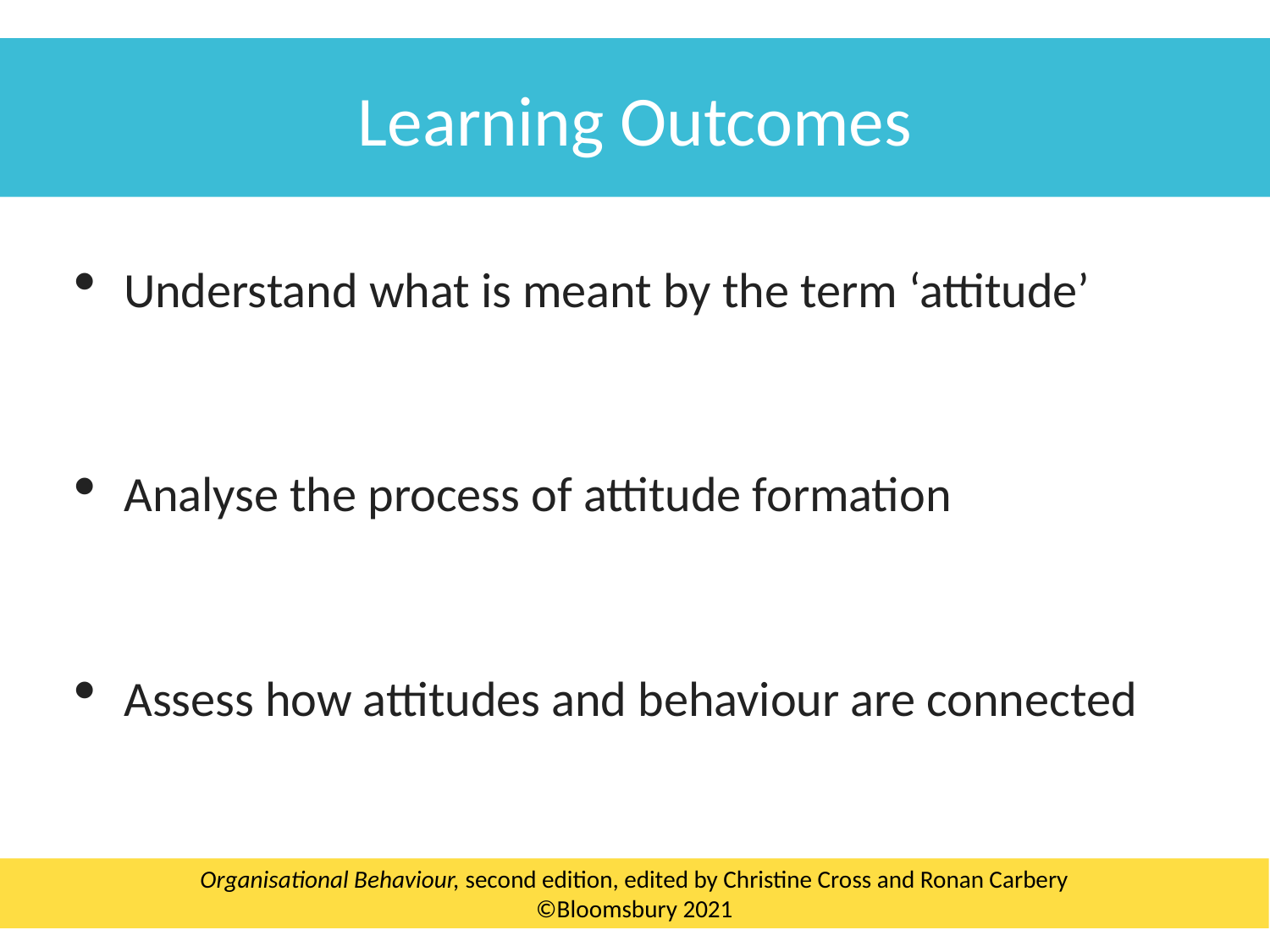

Learning Outcomes
Understand what is meant by the term ‘attitude’

Analyse the process of attitude formation

Assess how attitudes and behaviour are connected